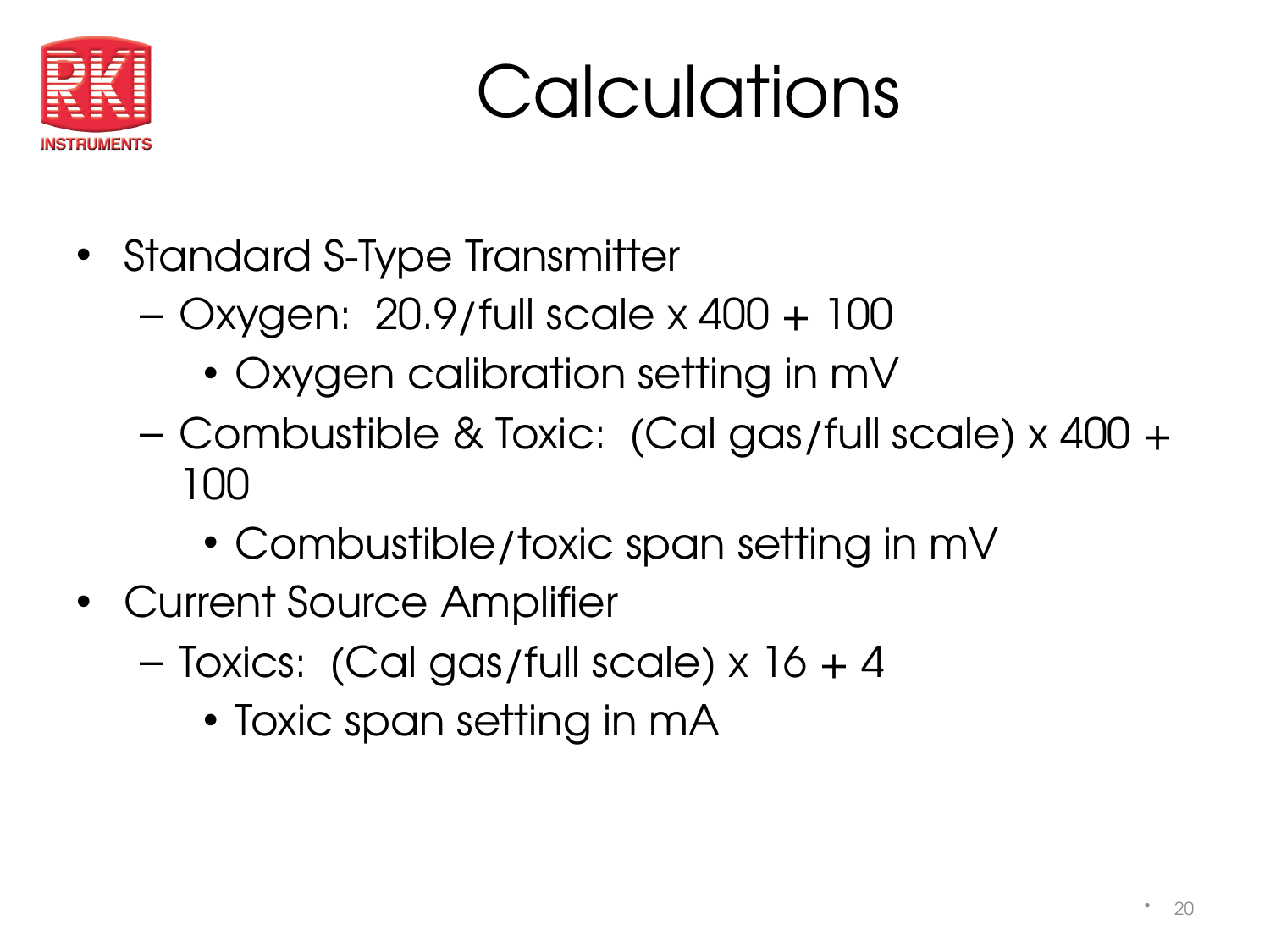

# Calculations
Standard S-Type Transmitter
Oxygen:  20.9/full scale x 400 + 100
Oxygen calibration setting in mV
Combustible & Toxic:  (Cal gas/full scale) x 400 + 100
Combustible/toxic span setting in mV
Current Source Amplifier
Toxics:  (Cal gas/full scale) x 16 + 4
Toxic span setting in mA

20